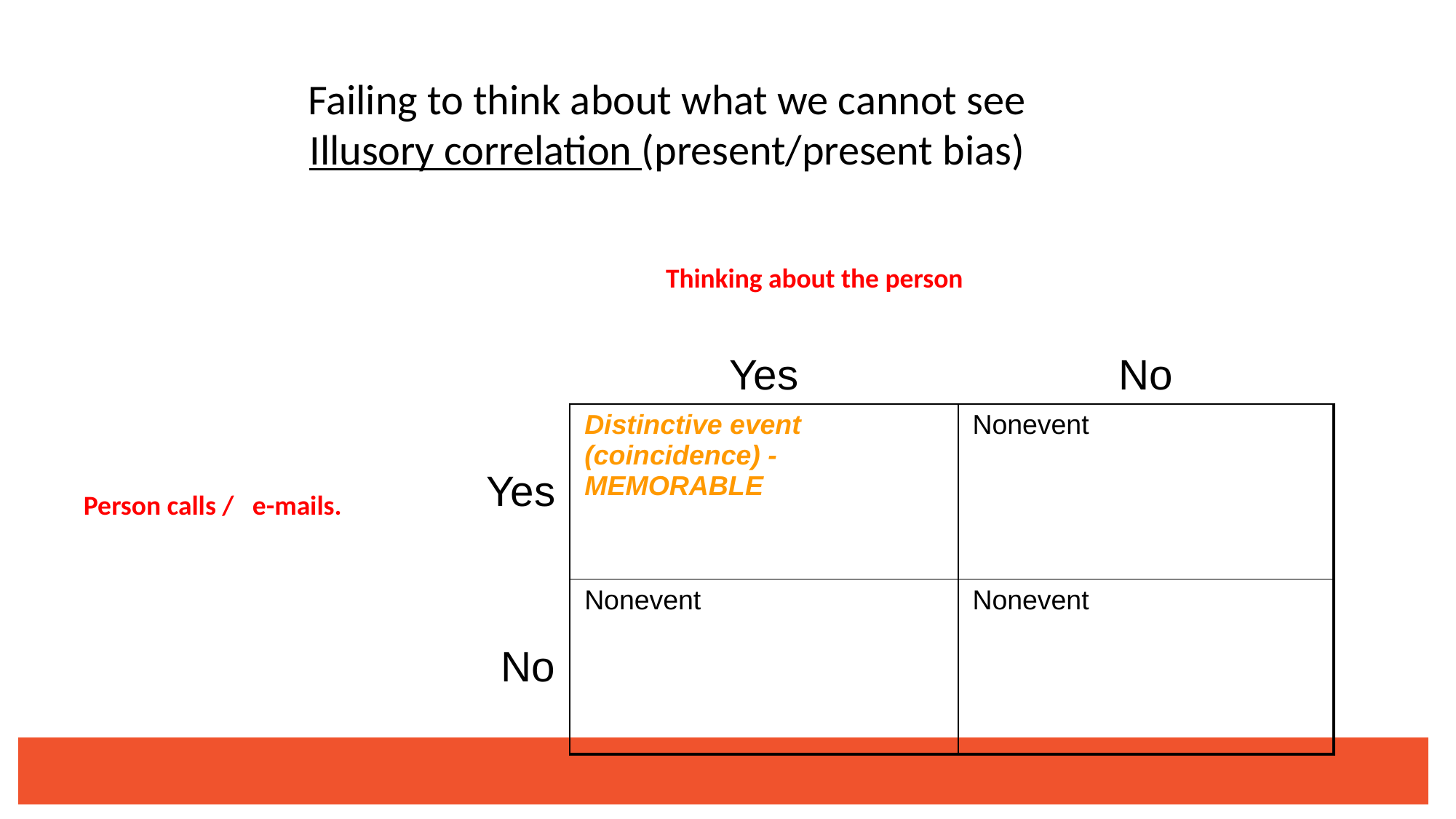

# Failing to think about what we cannot see Illusory correlation (present/present bias)
|  | Yes | No |
| --- | --- | --- |
| Yes | Distinctive event (coincidence) - MEMORABLE | Nonevent |
| No | Nonevent | Nonevent |
Thinking about the person
Person calls /   e-mails.